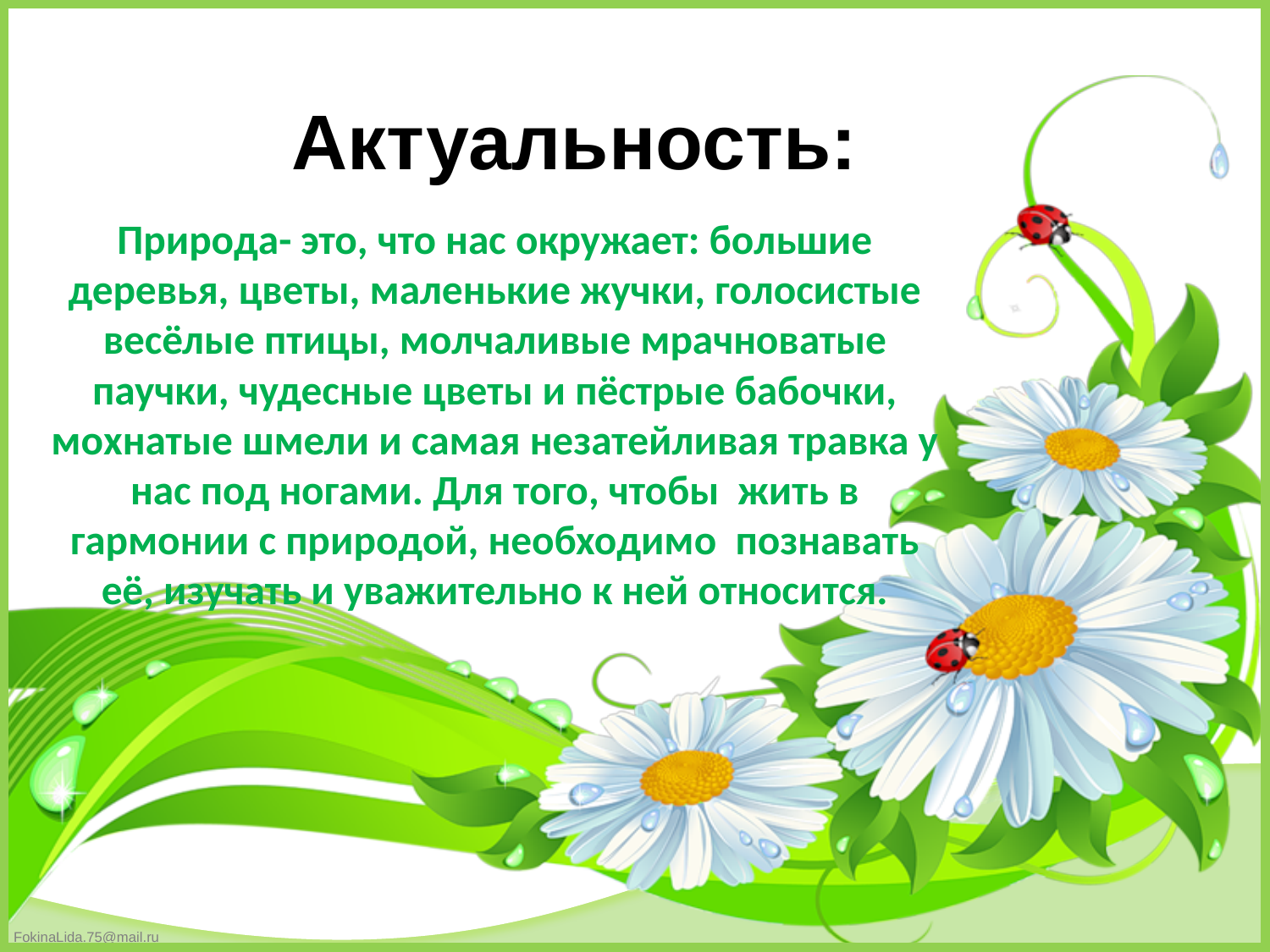

# Актуальность:
Природа- это, что нас окружает: большие деревья, цветы, маленькие жучки, голосистые весёлые птицы, молчаливые мрачноватые паучки, чудесные цветы и пёстрые бабочки, мохнатые шмели и самая незатейливая травка у нас под ногами. Для того, чтобы  жить в гармонии с природой, необходимо  познавать её, изучать и уважительно к ней относится.